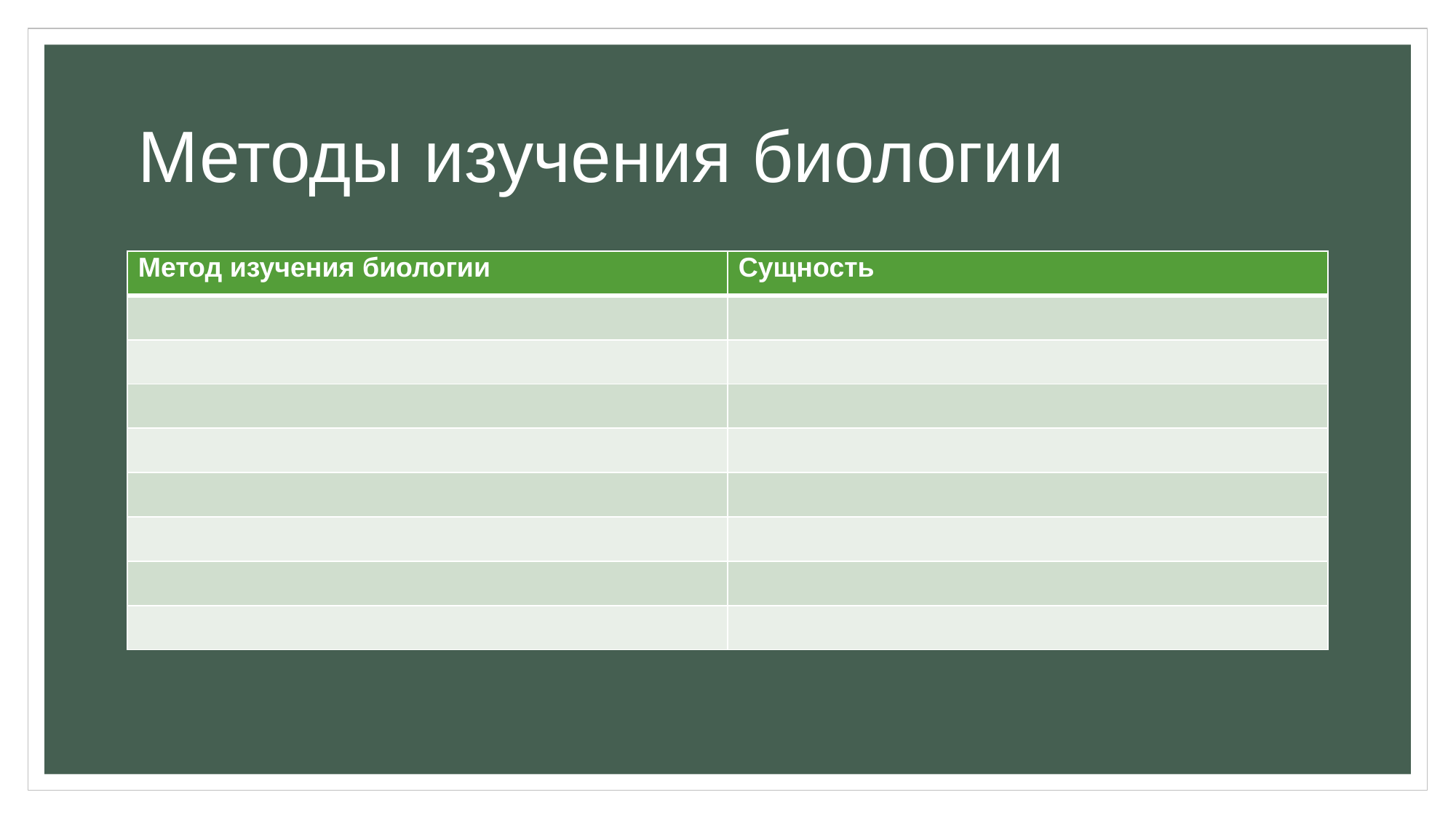

# Методы изучения биологии
| Метод изучения биологии | Сущность |
| --- | --- |
|  |  |
|  |  |
|  |  |
|  |  |
|  |  |
|  |  |
|  |  |
|  |  |